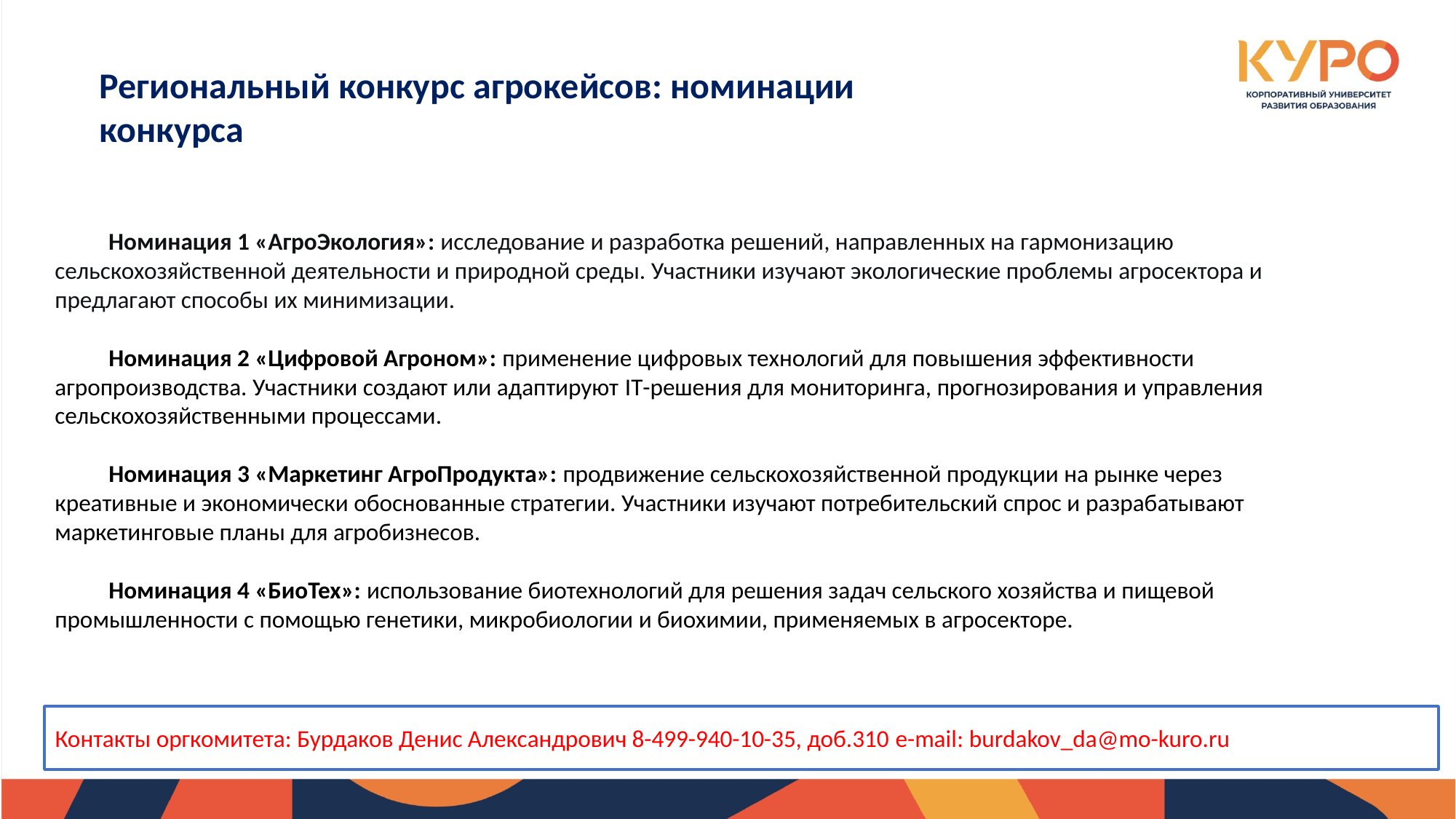

Региональный конкурс агрокейсов: номинации конкурса
Номинация 1 «АгроЭкология»: исследование и разработка решений, направленных на гармонизацию сельскохозяйственной деятельности и природной среды. Участники изучают экологические проблемы агросектора и предлагают способы их минимизации.

Номинация 2 «Цифровой Агроном»: применение цифровых технологий для повышения эффективности агропроизводства. Участники создают или адаптируют IT-решения для мониторинга, прогнозирования и управления сельскохозяйственными процессами.

Номинация 3 «Маркетинг АгроПродукта»: продвижение сельскохозяйственной продукции на рынке через креативные и экономически обоснованные стратегии. Участники изучают потребительский спрос и разрабатывают маркетинговые планы для агробизнесов.

Номинация 4 «БиоТех»: использование биотехнологий для решения задач сельского хозяйства и пищевой промышленности с помощью генетики, микробиологии и биохимии, применяемых в агросекторе.
Контакты оргкомитета: Бурдаков Денис Александрович 8-499-940-10-35, доб.310 e-mail: burdakov_da@mo-kuro.ru